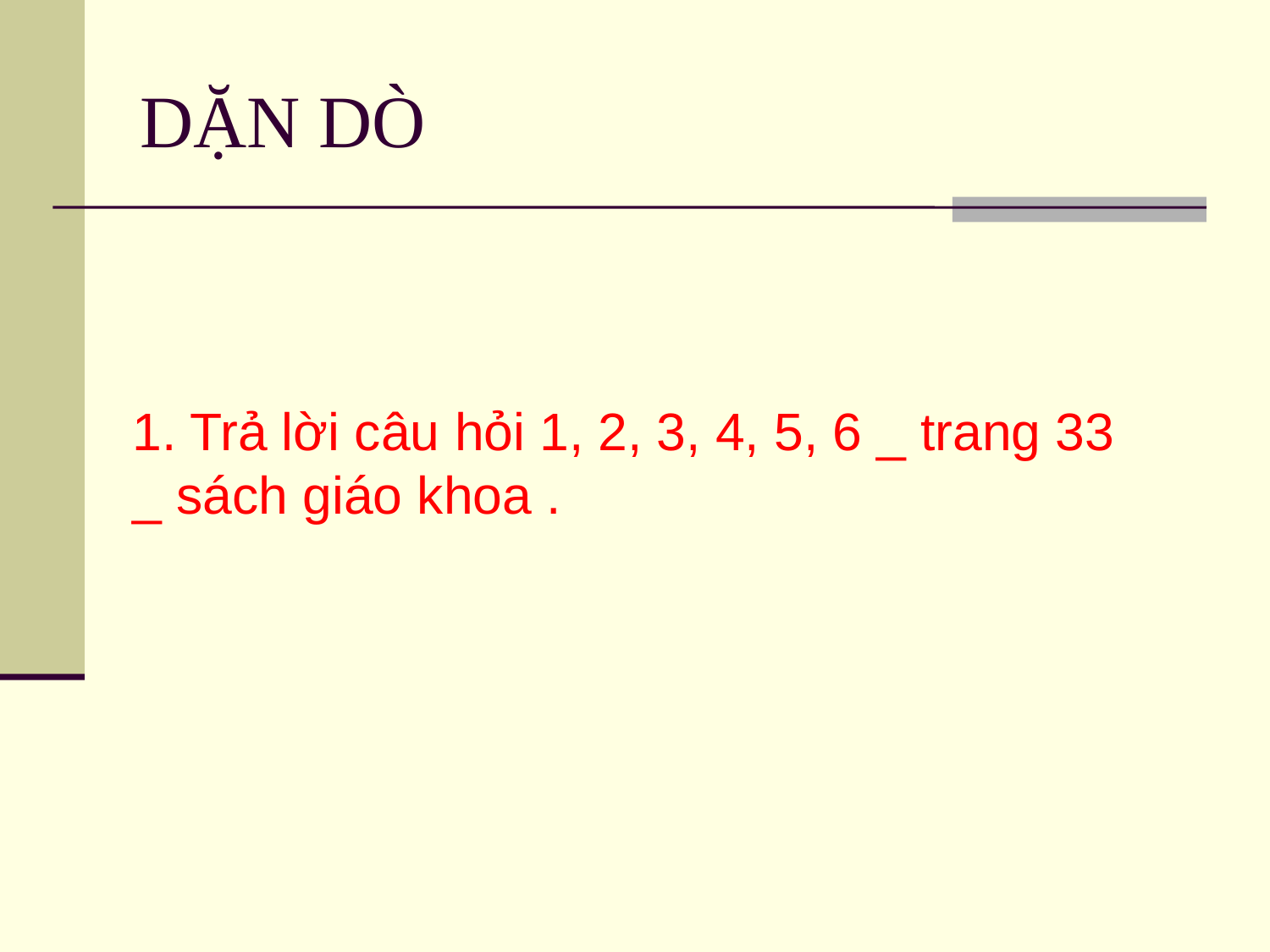

DẶN DÒ
1. Trả lời câu hỏi 1, 2, 3, 4, 5, 6 _ trang 33 _ sách giáo khoa .